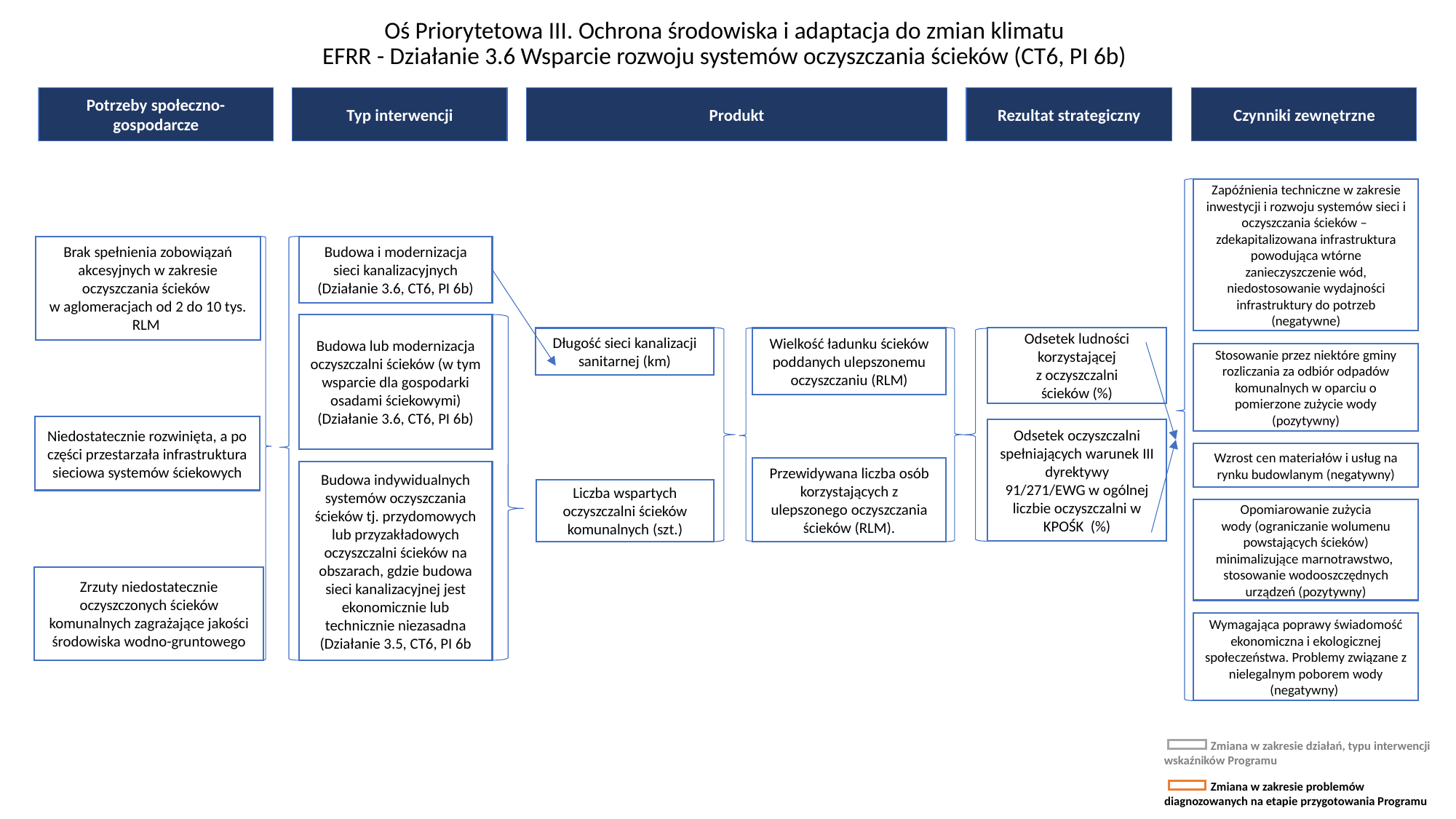

# Oś Priorytetowa III. Ochrona środowiska i adaptacja do zmian klimatu EFRR - Działanie 3.6 Wsparcie rozwoju systemów oczyszczania ścieków (CT6, PI 6b)

Zapóźnienia techniczne w zakresie inwestycji i rozwoju systemów sieci i oczyszczania ścieków –  zdekapitalizowana infrastruktura powodująca wtórne zanieczyszczenie wód, niedostosowanie wydajności infrastruktury do potrzeb (negatywne)
Brak spełnienia zobowiązań akcesyjnych w zakresie oczyszczania ścieków
w aglomeracjach od 2 do 10 tys. RLM

Budowa i modernizacja sieci kanalizacyjnych
(Działanie 3.6, CT6, PI 6b)
Budowa lub modernizacja oczyszczalni ścieków (w tym wsparcie dla gospodarki osadami ściekowymi)
(Działanie 3.6, CT6, PI 6b)

Odsetek ludności
korzystającej
z oczyszczalni
ścieków (%)

Długość sieci kanalizacji sanitarnej (km)

Wielkość ładunku ścieków poddanych ulepszonemu oczyszczaniu (RLM)

Stosowanie przez niektóre gminy rozliczania za odbiór odpadów komunalnych w oparciu o pomierzone zużycie wody (pozytywny)
Niedostatecznie rozwinięta, a po części przestarzała infrastruktura sieciowa systemów ściekowych
Odsetek oczyszczalni
spełniających warunek III dyrektywy
91/271/EWG w ogólnej liczbie oczyszczalni w KPOŚK  (%)
Wzrost cen materiałów i usług na rynku budowlanym (negatywny)
Przewidywana liczba osób korzystających z ulepszonego oczyszczania ścieków (RLM).
Budowa indywidualnych systemów oczyszczania ścieków tj. przydomowych lub przyzakładowych oczyszczalni ścieków na obszarach, gdzie budowa sieci kanalizacyjnej jest ekonomicznie lub technicznie niezasadna
(Działanie 3.5, CT6, PI 6b
Liczba wspartych oczyszczalni ścieków komunalnych (szt.)
Opomiarowanie zużycia
wody (ograniczanie wolumenu powstających ścieków) minimalizujące marnotrawstwo,
stosowanie wodooszczędnych urządzeń (pozytywny)
Zrzuty niedostatecznie oczyszczonych ścieków komunalnych zagrażające jakości środowiska wodno-gruntowego
Wymagająca poprawy świadomość ekonomiczna i ekologicznej społeczeństwa. Problemy związane z nielegalnym poborem wody (negatywny)